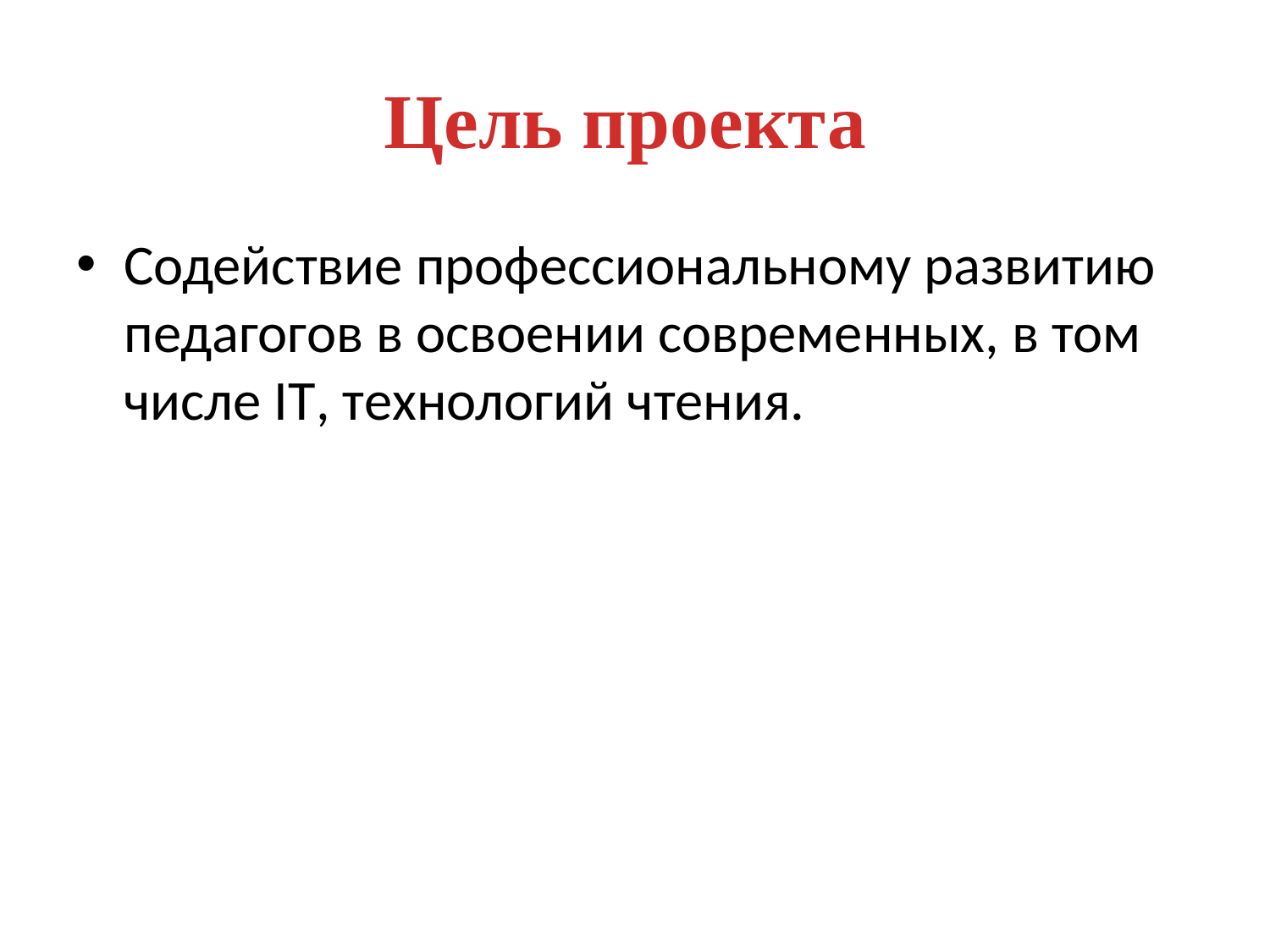

# Цель проекта
Содействие профессиональному развитию педагогов в освоении современных, в том числе IT, технологий чтения.